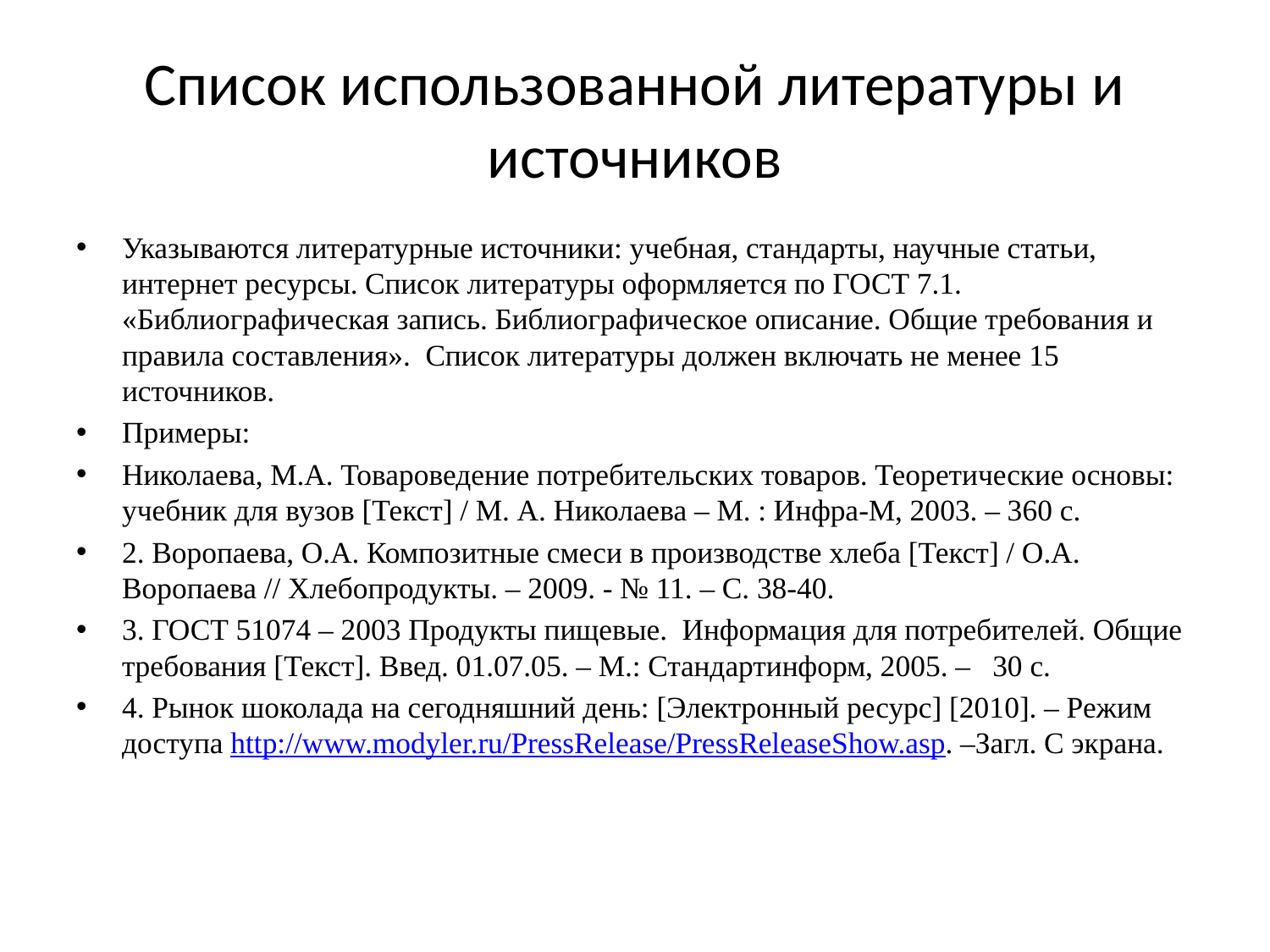

# Список использованной литературы и источников
Указываются литературные источники: учебная, стандарты, научные статьи, интернет ресурсы. Список литературы оформляется по ГОСТ 7.1. «Библиографическая запись. Библиографическое описание. Общие требования и правила составления».  Список литературы должен включать не менее 15 источников.
Примеры:
Николаева, М.А. Товароведение потребительских товаров. Теоретические основы: учебник для вузов [Текст] / М. А. Николаева – М. : Инфра-М, 2003. – 360 с.
2. Воропаева, О.А. Композитные смеси в производстве хлеба [Текст] / О.А. Воропаева // Хлебопродукты. – 2009. - № 11. – С. 38-40.
3. ГОСТ 51074 – 2003 Продукты пищевые.  Информация для потребителей. Общие требования [Текст]. Введ. 01.07.05. – М.: Стандартинформ, 2005. –   30 с.
4. Рынок шоколада на сегодняшний день: [Электронный ресурс] [2010]. – Режим доступа http://www.modyler.ru/PressRelease/PressReleaseShow.asp. –Загл. С экрана.